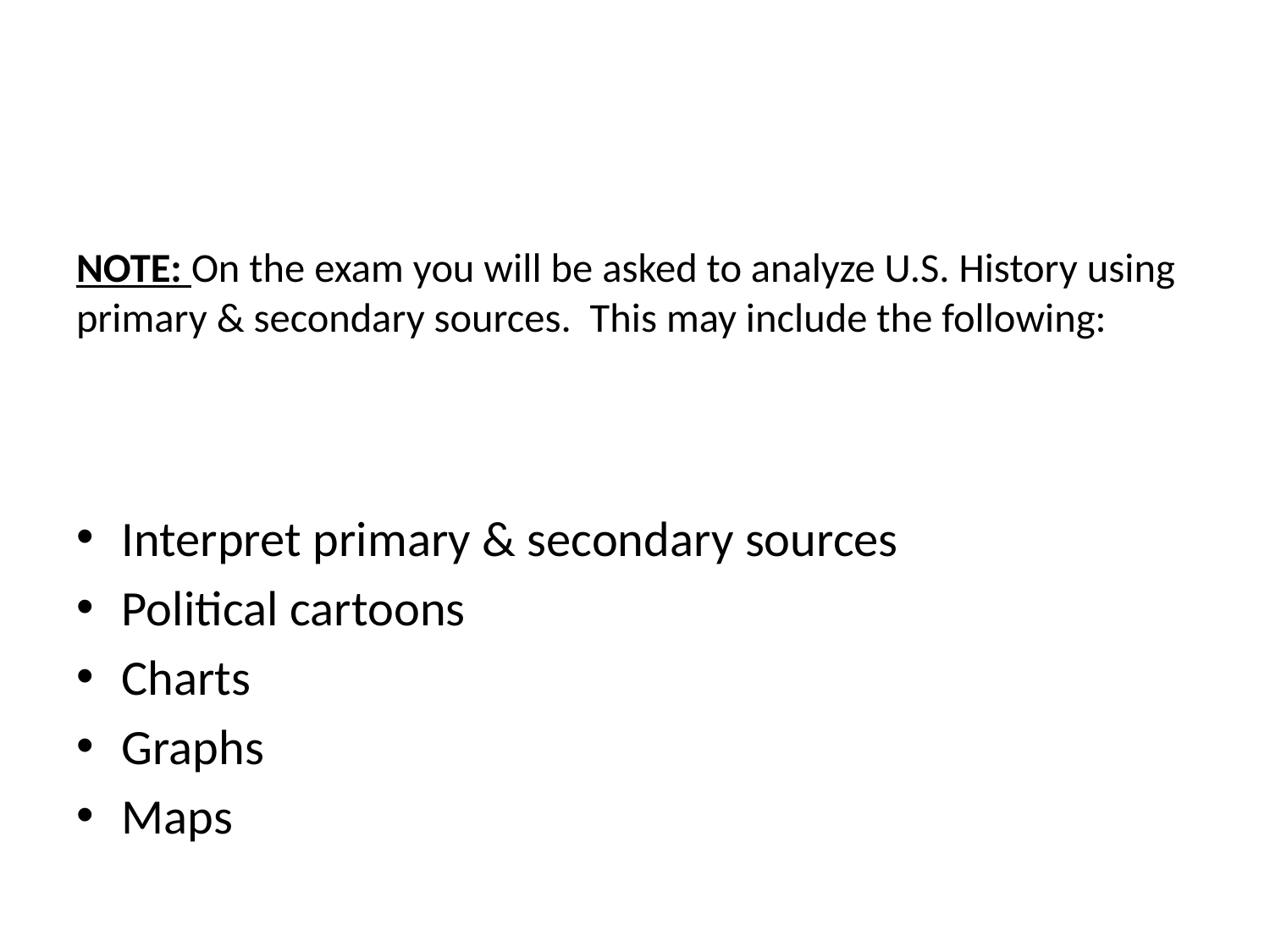

# NOTE: On the exam you will be asked to analyze U.S. History using primary & secondary sources.  This may include the following:

Interpret primary & secondary sources
Political cartoons
Charts
Graphs
Maps